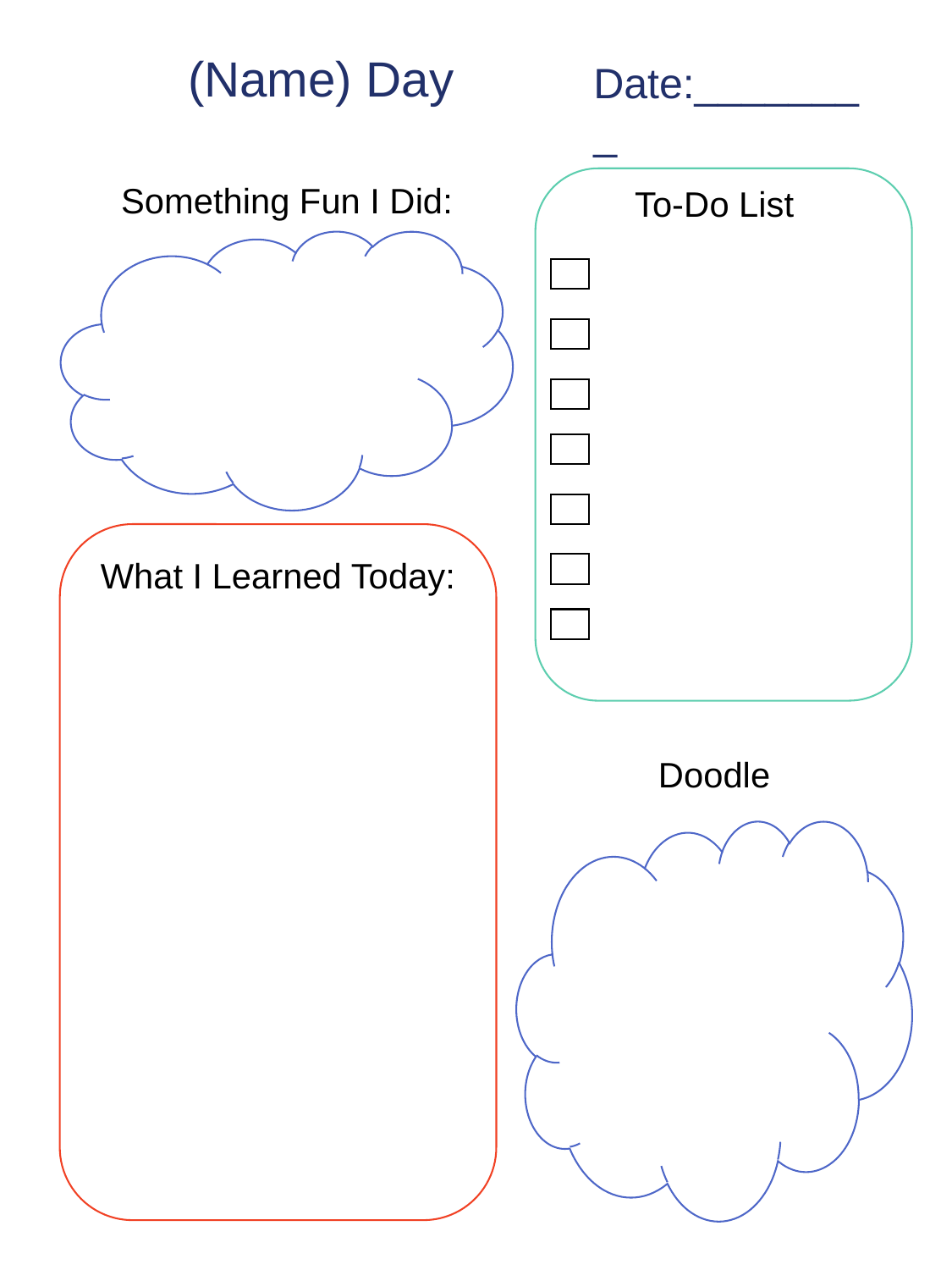

(Name) Day
Date:________

Something Fun I Did:
To-Do List

What I Learned Today:

Doodle